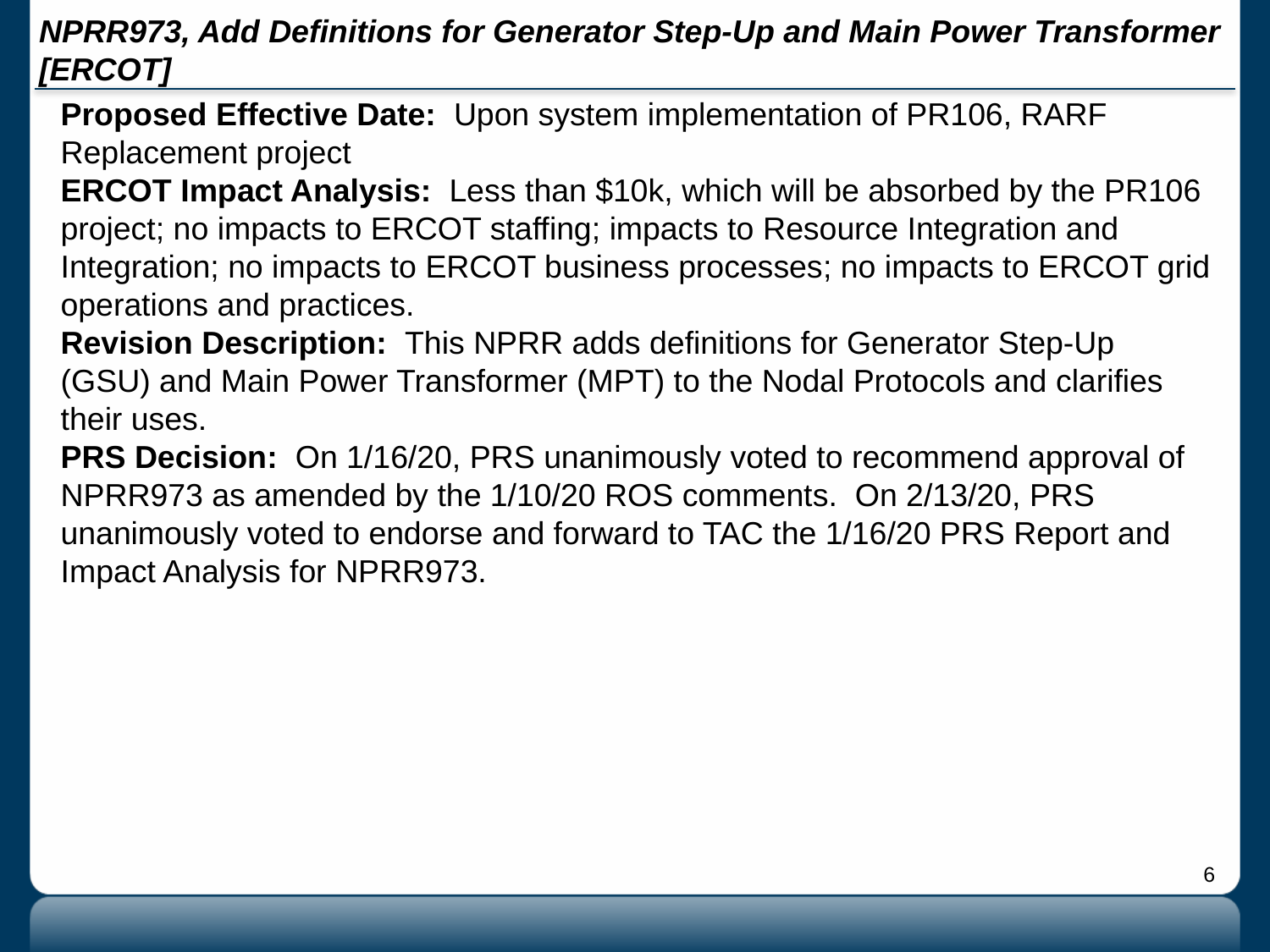

# NPRR973, Add Definitions for Generator Step-Up and Main Power Transformer [ERCOT]
Proposed Effective Date:  Upon system implementation of PR106, RARF Replacement project
ERCOT Impact Analysis:  Less than $10k, which will be absorbed by the PR106 project; no impacts to ERCOT staffing; impacts to Resource Integration and Integration; no impacts to ERCOT business processes; no impacts to ERCOT grid operations and practices.
Revision Description:  This NPRR adds definitions for Generator Step-Up (GSU) and Main Power Transformer (MPT) to the Nodal Protocols and clarifies their uses.
PRS Decision:  On 1/16/20, PRS unanimously voted to recommend approval of NPRR973 as amended by the 1/10/20 ROS comments.  On 2/13/20, PRS unanimously voted to endorse and forward to TAC the 1/16/20 PRS Report and Impact Analysis for NPRR973.